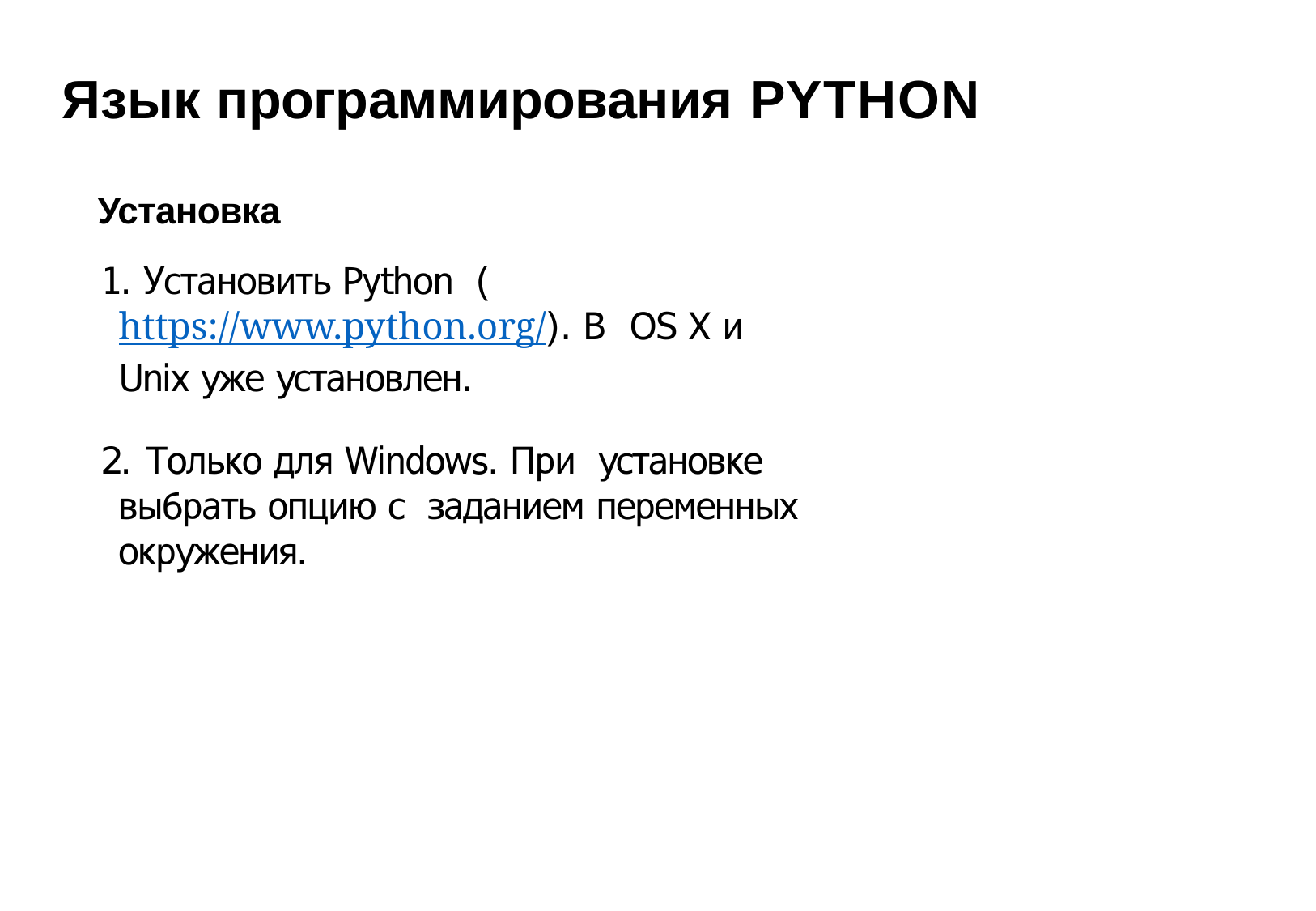

# Язык программирования PYTHON
Установка
1. Установить Python  (https://www.python.org/). В  OS X и Unix уже установлен.
2. Только для Windows. При  установке выбрать опцию с  заданием переменных окружения.